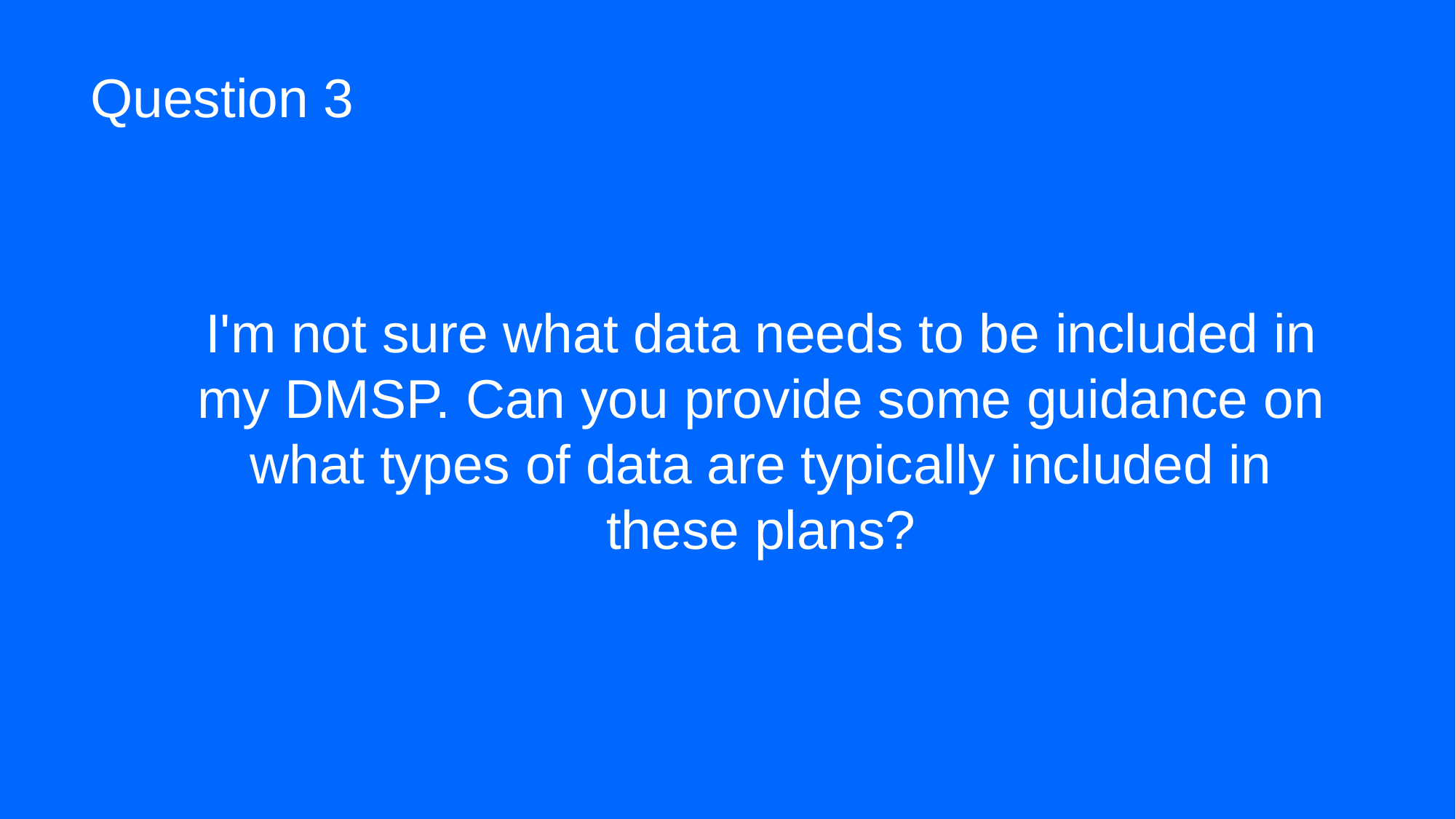

# Question 3
I'm not sure what data needs to be included in my DMSP. Can you provide some guidance on
what types of data are typically included in these plans?